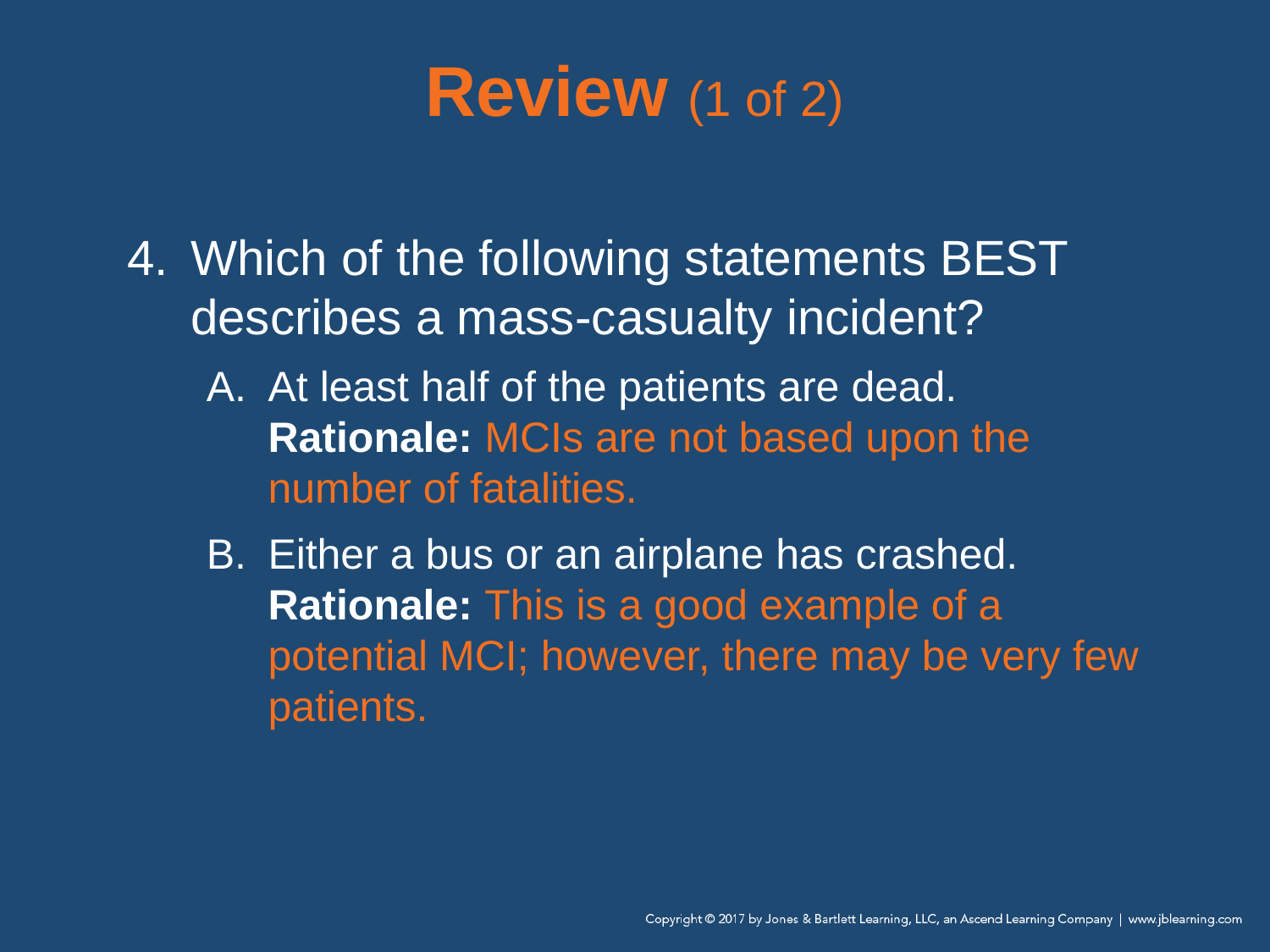

# Review (1 of 2)
Which of the following statements BEST describes a mass-casualty incident?
At least half of the patients are dead.
Rationale: MCIs are not based upon the number of fatalities.
Either a bus or an airplane has crashed.
Rationale: This is a good example of a potential MCI; however, there may be very few patients.